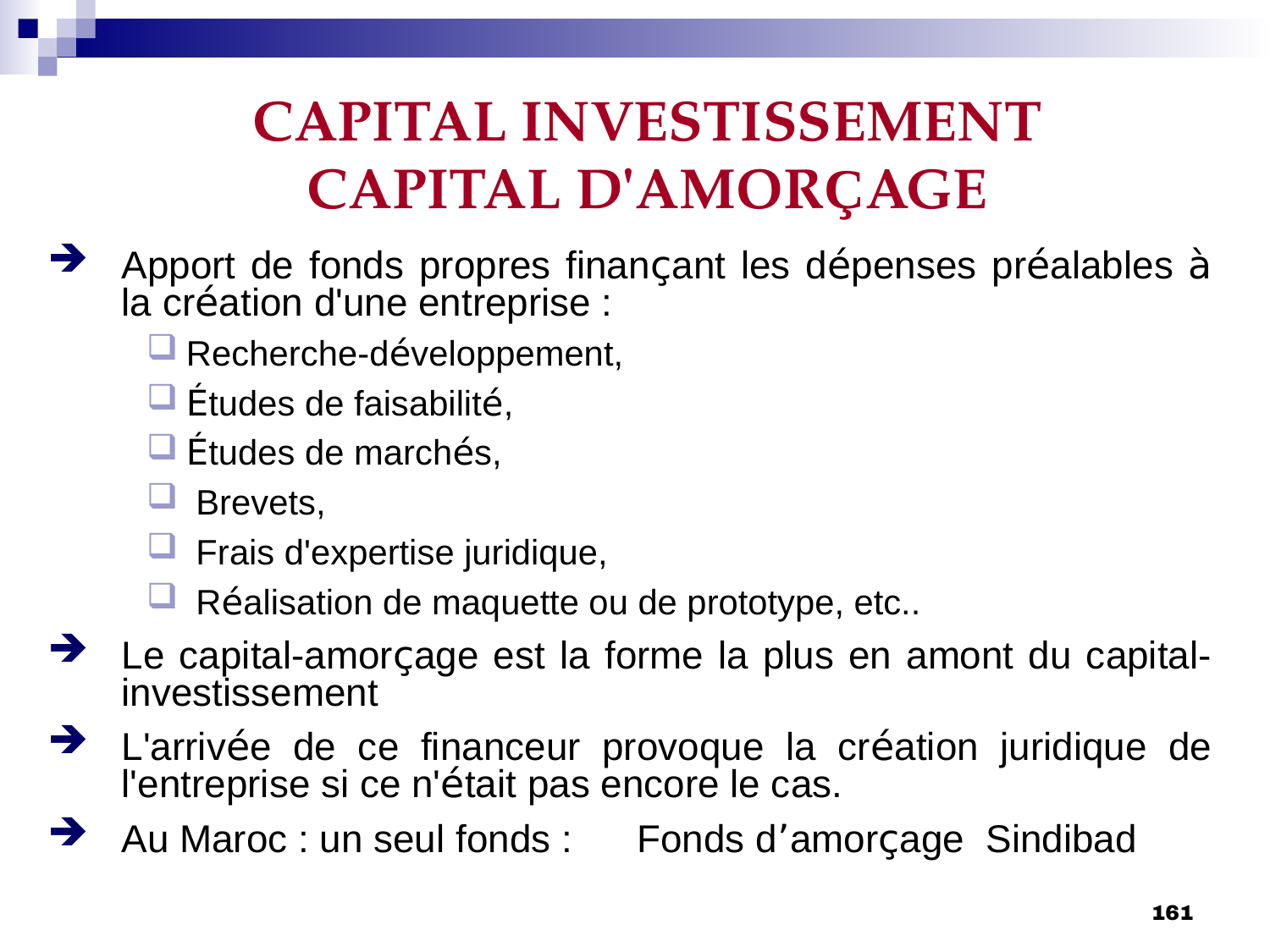

# CAPITAL INVESTISSEMENT CAPITAL D'AMORÇAGE
Apport de fonds propres finançant les dépenses préalables à la création d'une entreprise :
Recherche-développement,
Études de faisabilité,
Études de marchés,
 Brevets,
 Frais d'expertise juridique,
 Réalisation de maquette ou de prototype, etc..
Le capital-amorçage est la forme la plus en amont du capital-investissement
L'arrivée de ce financeur provoque la création juridique de l'entreprise si ce n'était pas encore le cas.
Au Maroc : un seul fonds :      Fonds d’amorçage  Sindibad
161